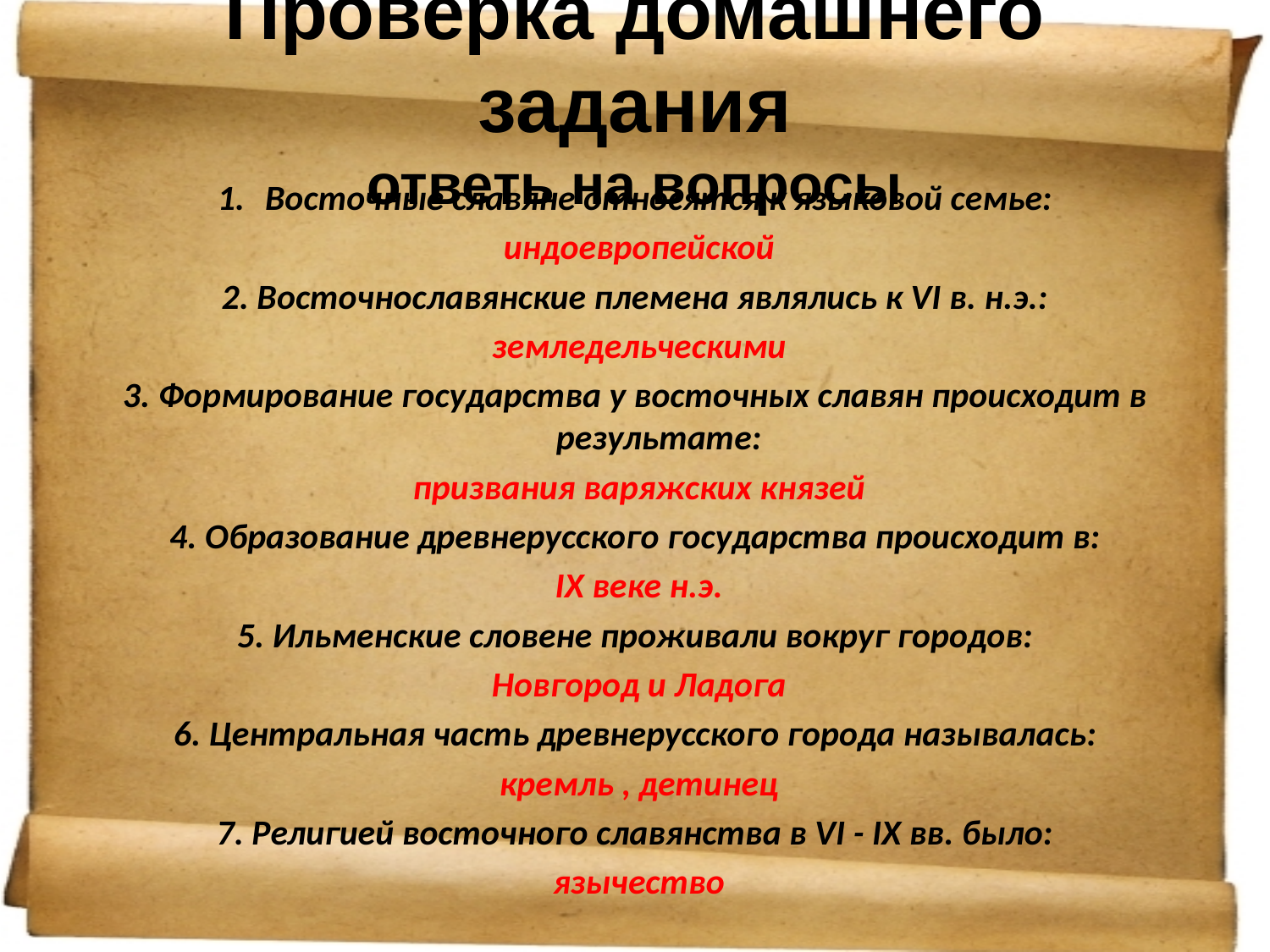

# Проверка домашнего задания ответь на вопросы
Восточные славяне относятся к языковой семье:
 индоевропейской
2. Восточнославянские племена являлись к VI в. н.э.:
 земледельческими
3. Формирование государства у восточных славян происходит в результате:
 призвания варяжских князей
4. Образование древнерусского государства происходит в:
 IX веке н.э.
5. Ильменские словене проживали вокруг городов:
 Новгород и Ладога
6. Центральная часть древнерусского города называлась:
 кремль , детинец
7. Религией восточного славянства в VI - IX вв. было:
 язычество